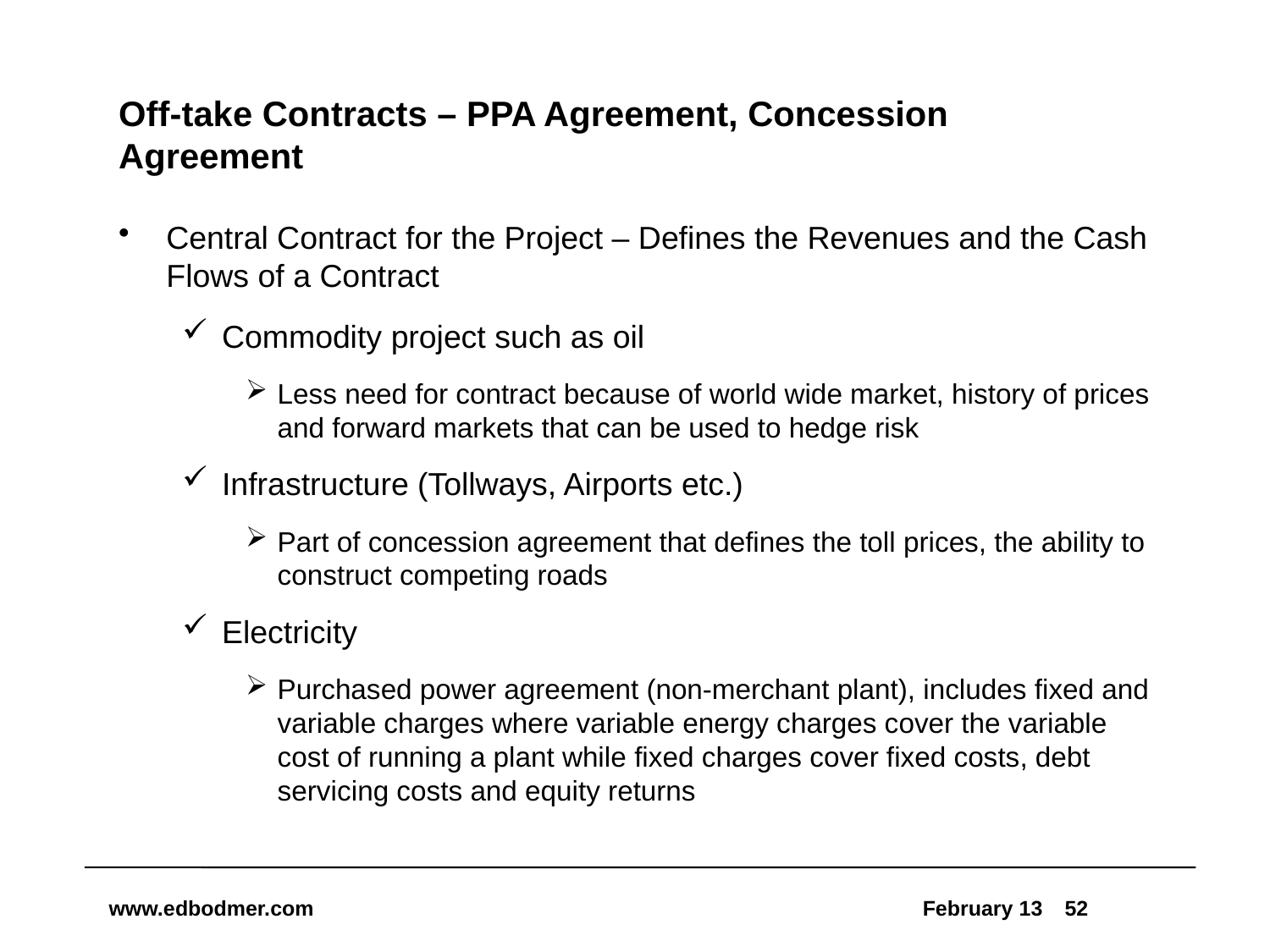

# Off-take Contracts – PPA Agreement, Concession Agreement
Central Contract for the Project – Defines the Revenues and the Cash Flows of a Contract
Commodity project such as oil
Less need for contract because of world wide market, history of prices and forward markets that can be used to hedge risk
Infrastructure (Tollways, Airports etc.)
Part of concession agreement that defines the toll prices, the ability to construct competing roads
Electricity
Purchased power agreement (non-merchant plant), includes fixed and variable charges where variable energy charges cover the variable cost of running a plant while fixed charges cover fixed costs, debt servicing costs and equity returns